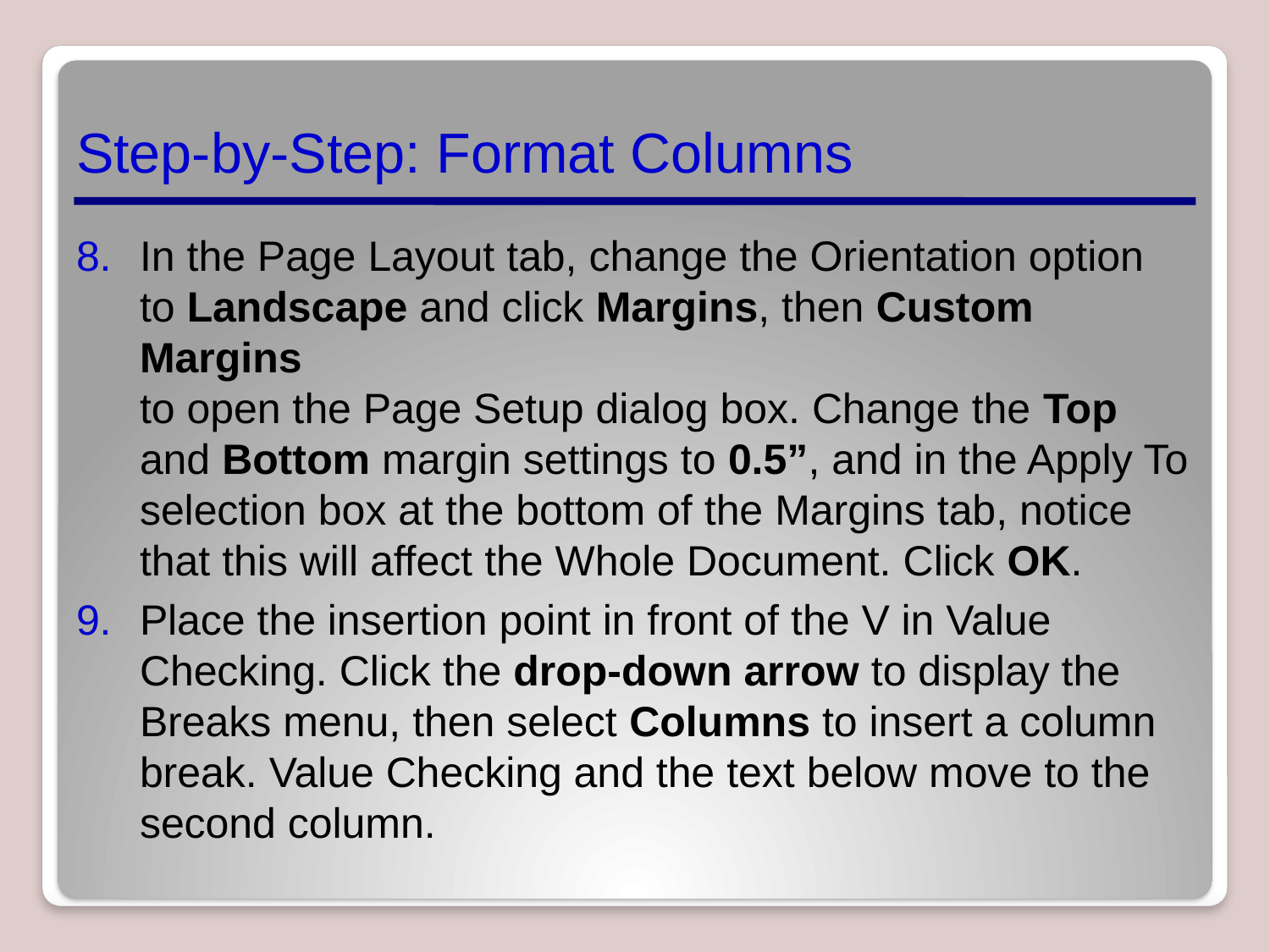

# Step-by-Step: Format Columns
In the Page Layout tab, change the Orientation option
to Landscape and click Margins, then Custom Margins
to open the Page Setup dialog box. Change the Top and Bottom margin settings to 0.5”, and in the Apply To selection box at the bottom of the Margins tab, notice that this will affect the Whole Document. Click OK.
Place the insertion point in front of the V in Value Checking. Click the drop-down arrow to display the Breaks menu, then select Columns to insert a column break. Value Checking and the text below move to the second column.